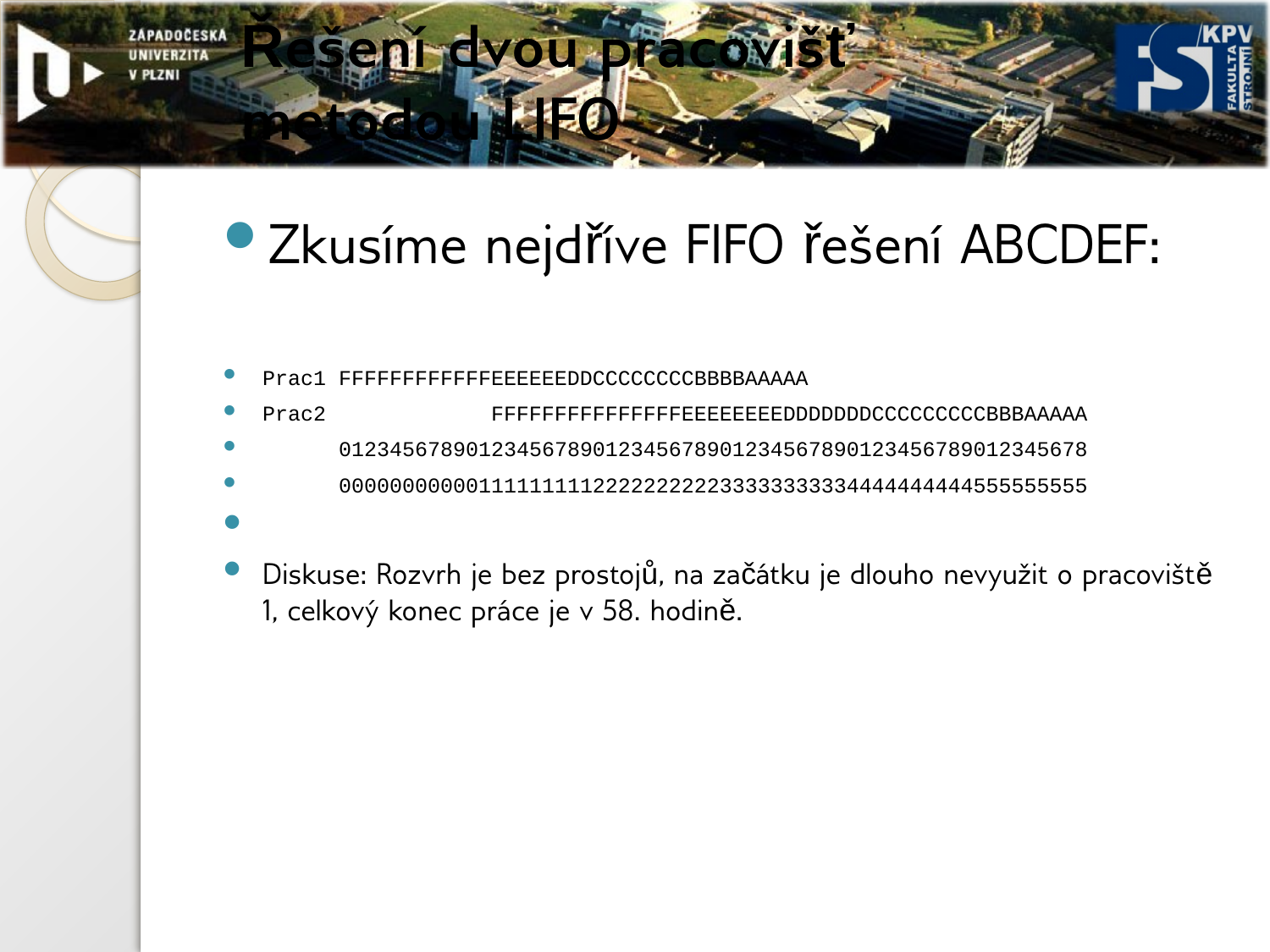

# Řešení dvou pracovišť metodou LIFO
Zkusíme nejdříve FIFO řešení ABCDEF:

Prac1 FFFFFFFFFFFFEEEEEEDDCCCCCCCCBBBBAAAAA
Prac2             FFFFFFFFFFFFFFFEEEEEEEEDDDDDDDCCCCCCCCCBBBAAAAA
      01234567890123456789012345678901234567890123456789012345678
      00000000000111111111222222222233333333334444444444555555555

Diskuse: Rozvrh je bez prostojů, na začátku je dlouho nevyužit o pracoviště 1, celkový konec práce je v 58. hodině.